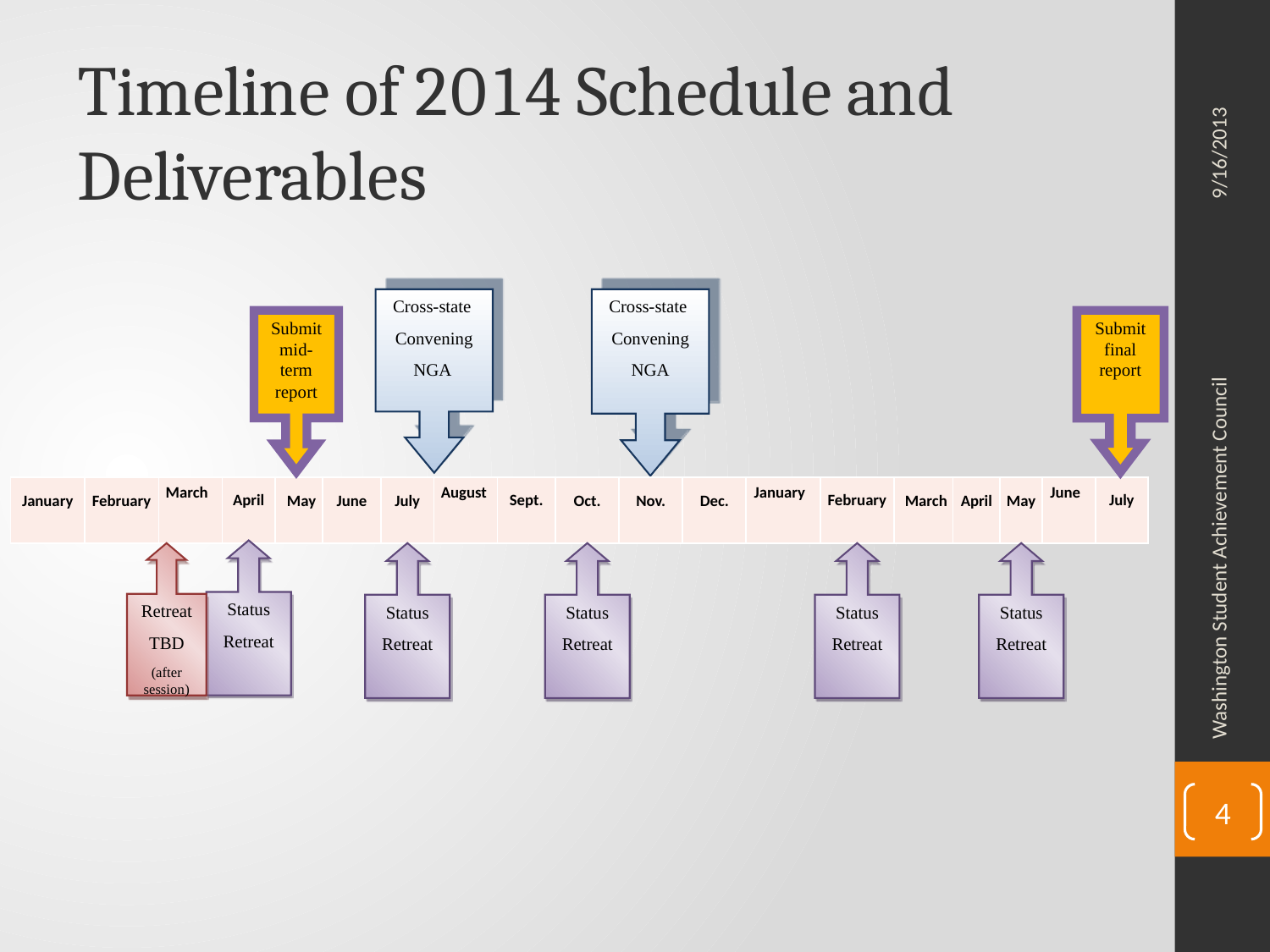

# Timeline of 2014 Schedule and Deliverables
9/16/2013
Cross-state
Convening
NGA
Cross-state
Convening
NGA
Submit mid-term report
Submit final report
Washington Student Achievement Council
| January | February | March | April | May |
| --- | --- | --- | --- | --- |
| June | July | August | Sept. | Oct. |
| --- | --- | --- | --- | --- |
| Nov. | Dec. | January | February | March |
| --- | --- | --- | --- | --- |
| April | May | June | July |
| --- | --- | --- | --- |
Status
Retreat

Status
Retreat

Status
Retreat

Status
Retreat

Status
Retreat

Retreat
TBD
(after session)

4